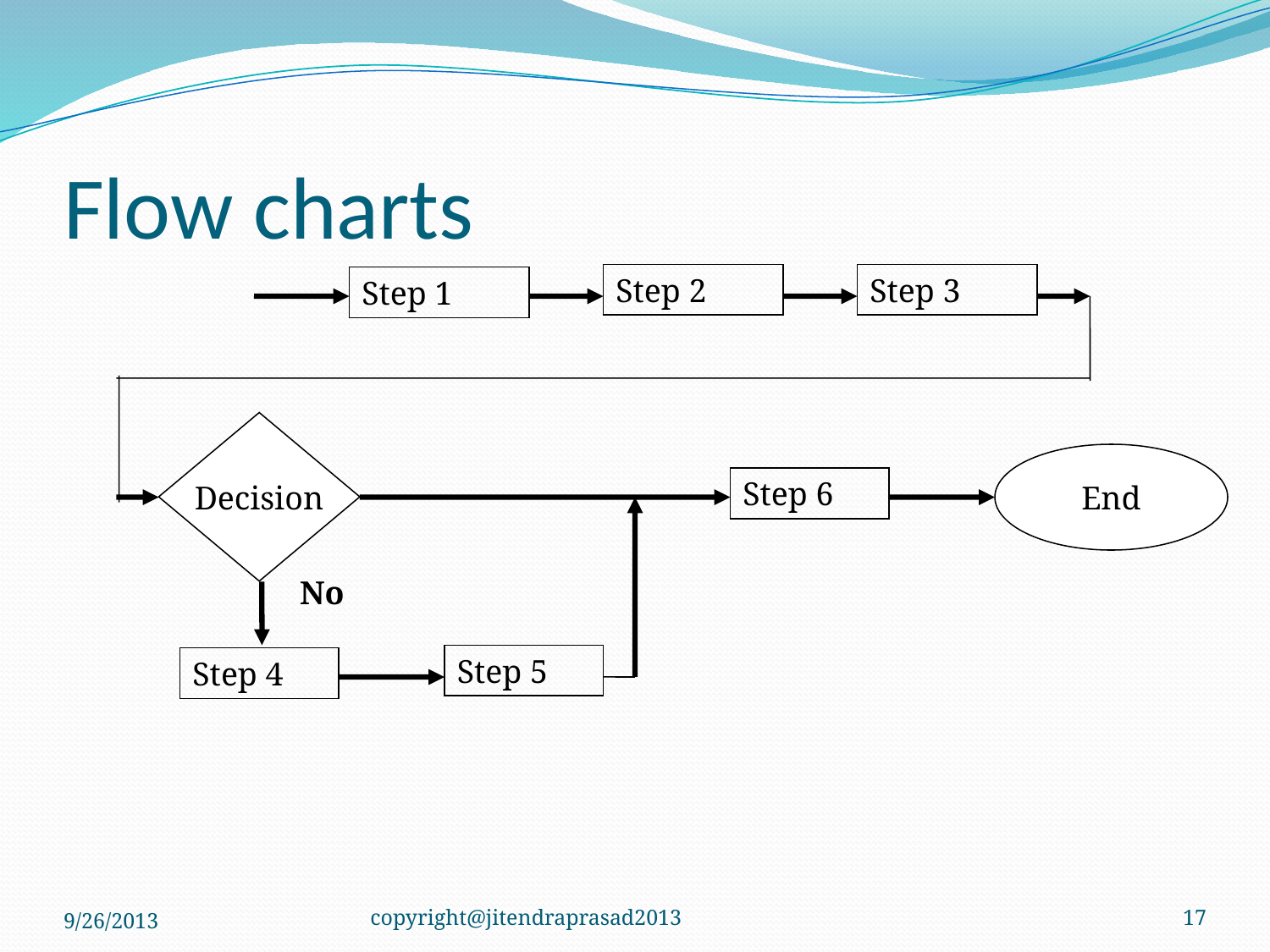

# Flow charts

Step 2
Step 3
Step 1

Decision
End
Step 6

No

Step 5
Step 4

9/26/2013
copyright@jitendraprasad2013
17